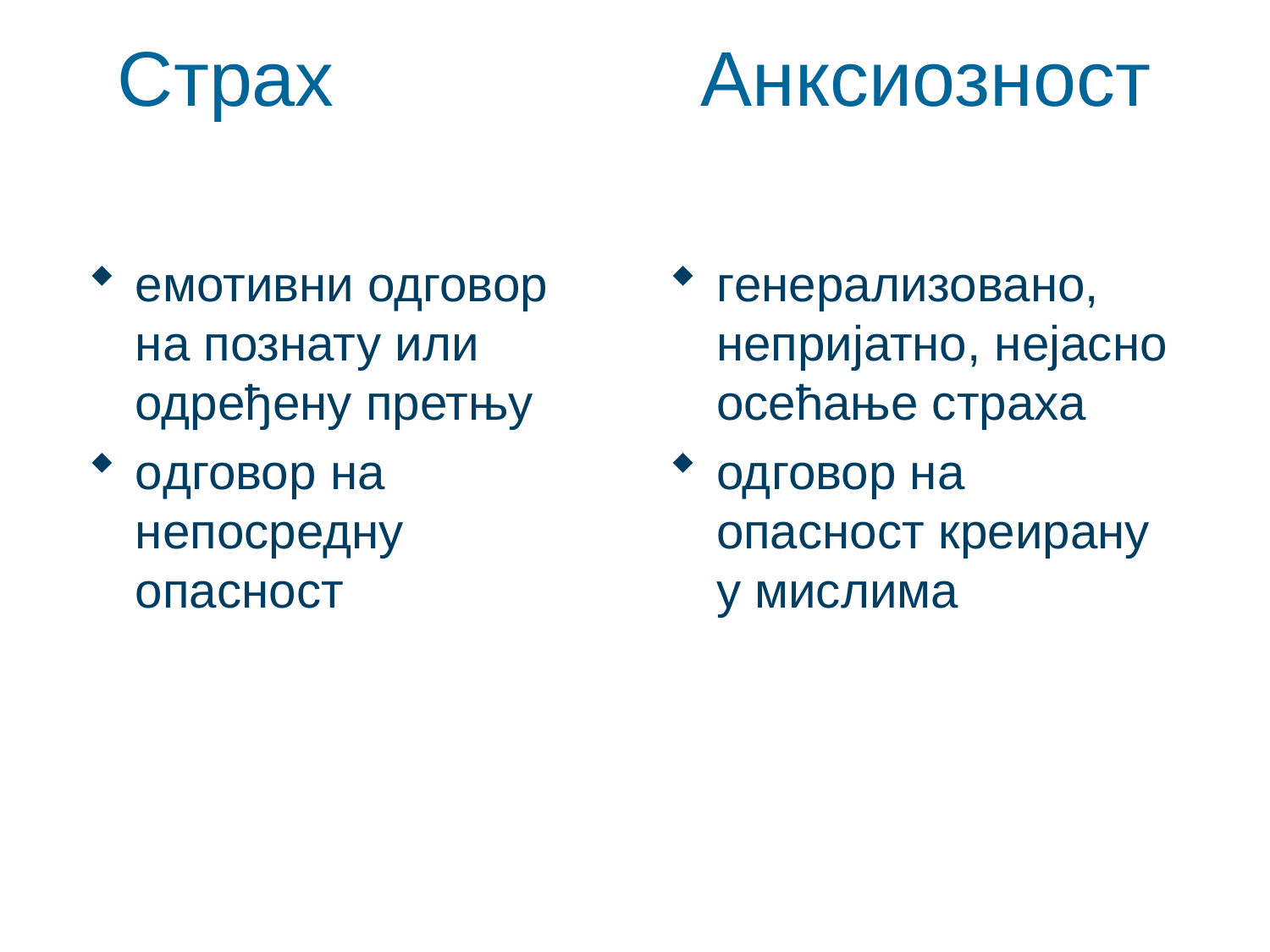

# Страх                 Анксиозност
eмотивни одговор на познату или одређену претњу
oдговор на непосредну опасност
генерализовано, непријатно, нејасно осећање страха
одговор на опасност креирану у мислима